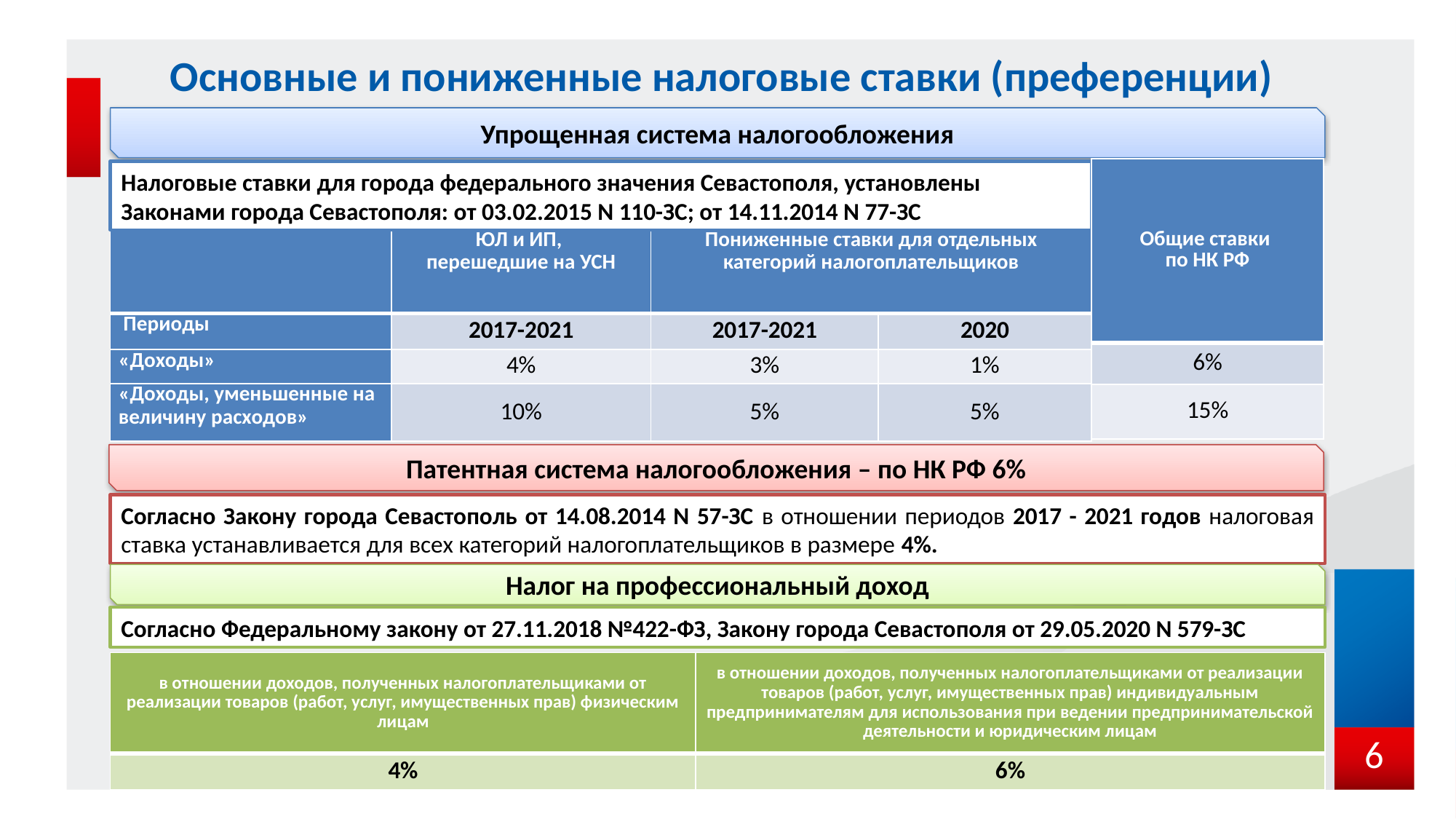

# Основные и пониженные налоговые ставки (преференции)
Упрощенная система налогообложения
| Общие ставки по НК РФ |
| --- |
| 6% |
| 15% |
Налоговые ставки для города федерального значения Севастополя, установлены Законами города Севастополя: от 03.02.2015 N 110-ЗС; от 14.11.2014 N 77-ЗС
|  | ЮЛ и ИП, перешедшие на УСН | Пониженные ставки для отдельных категорий налогоплательщиков |  |
| --- | --- | --- | --- |
| Периоды | 2017-2021 | 2017-2021 | 2020 |
| «Доходы» | 4% | 3% | 1% |
| «Доходы, уменьшенные на величину расходов» | 10% | 5% | 5% |
Патентная система налогообложения – по НК РФ 6%
Согласно Закону города Севастополь от 14.08.2014 N 57-ЗС в отношении периодов 2017 - 2021 годов налоговая ставка устанавливается для всех категорий налогоплательщиков в размере 4%.
Налог на профессиональный доход
Согласно Федеральному закону от 27.11.2018 №422-ФЗ, Закону города Севастополя от 29.05.2020 N 579-ЗС
| в отношении доходов, полученных налогоплательщиками от реализации товаров (работ, услуг, имущественных прав) физическим лицам | в отношении доходов, полученных налогоплательщиками от реализации товаров (работ, услуг, имущественных прав) индивидуальным предпринимателям для использования при ведении предпринимательской деятельности и юридическим лицам |
| --- | --- |
| 4% | 6% |
6